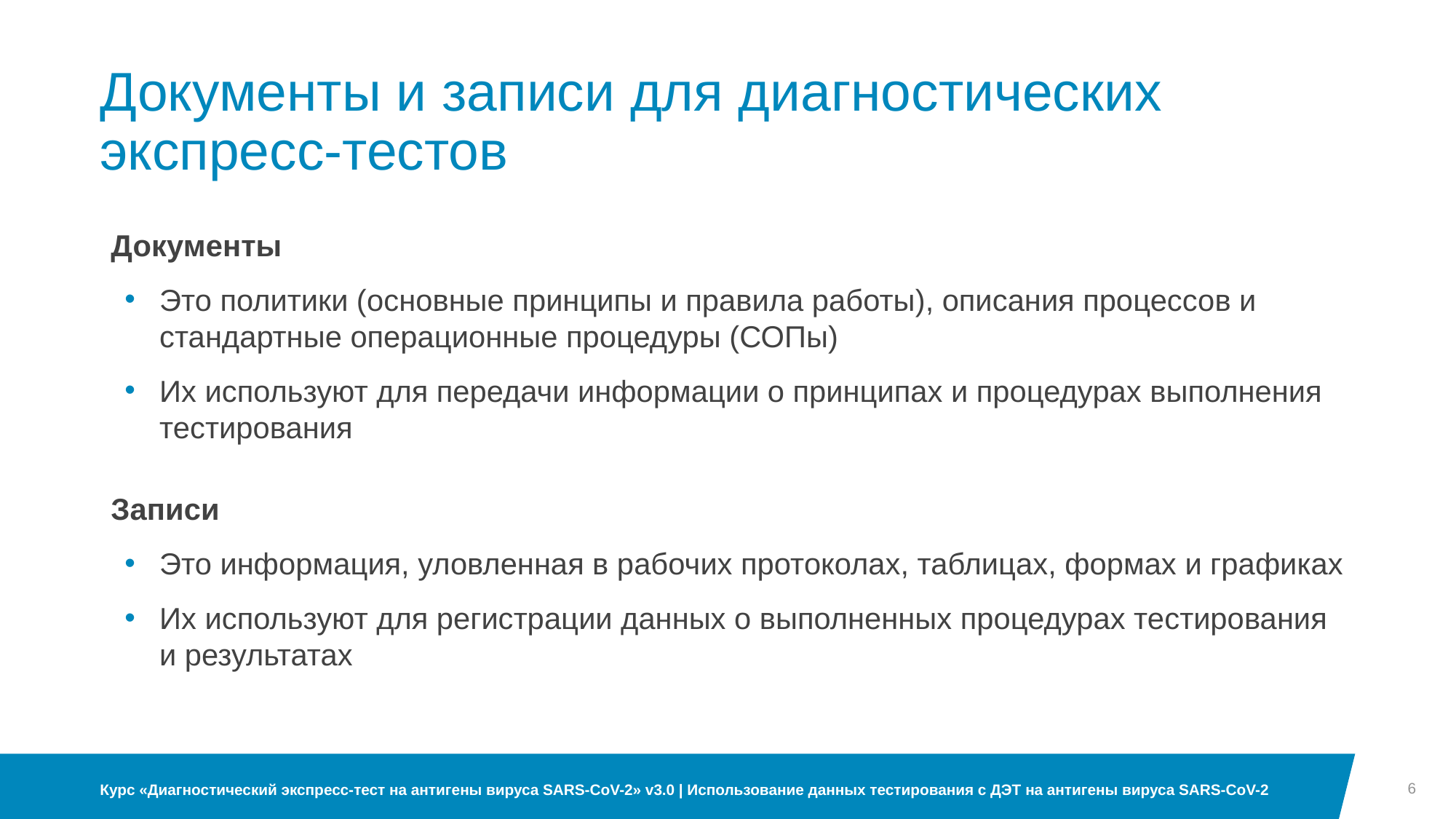

Документы и записи для диагностических экспресс-тестов
Документы
Это политики (основные принципы и правила работы), описания процессов и стандартные операционные процедуры (СОПы)
Их используют для передачи информации о принципах и процедурах выполнения тестирования
Записи
Это информация, уловленная в рабочих протоколах, таблицах, формах и графиках
Их используют для регистрации данных о выполненных процедурах тестирования и результатах
6
Курс «Диагностический экспресс-тест на антигены вируса SARS-CoV-2» v3.0 | Использование данных тестирования с ДЭТ на антигены вируса SARS-CoV-2